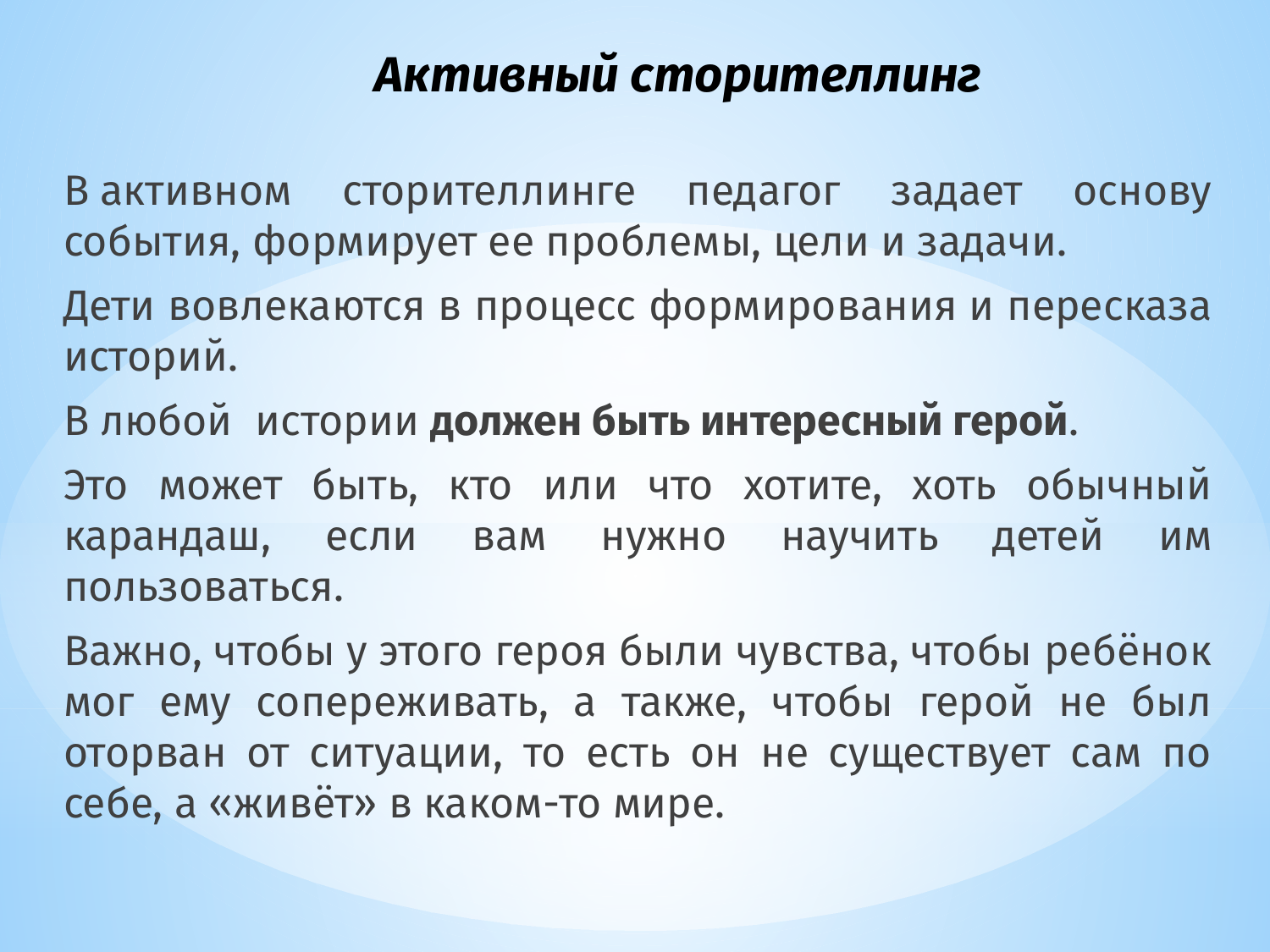

Активный сторителлинг
В активном сторителлинге педагог задает основу события, формирует ее проблемы, цели и задачи.
Дети вовлекаются в процесс формирования и пересказа историй.
В любой  истории должен быть интересный герой.
Это может быть, кто или что хотите, хоть обычный карандаш, если вам нужно научить детей им пользоваться.
Важно, чтобы у этого героя были чувства, чтобы ребёнок мог ему сопереживать, а также, чтобы герой не был оторван от ситуации, то есть он не существует сам по себе, а «живёт» в каком-то мире.